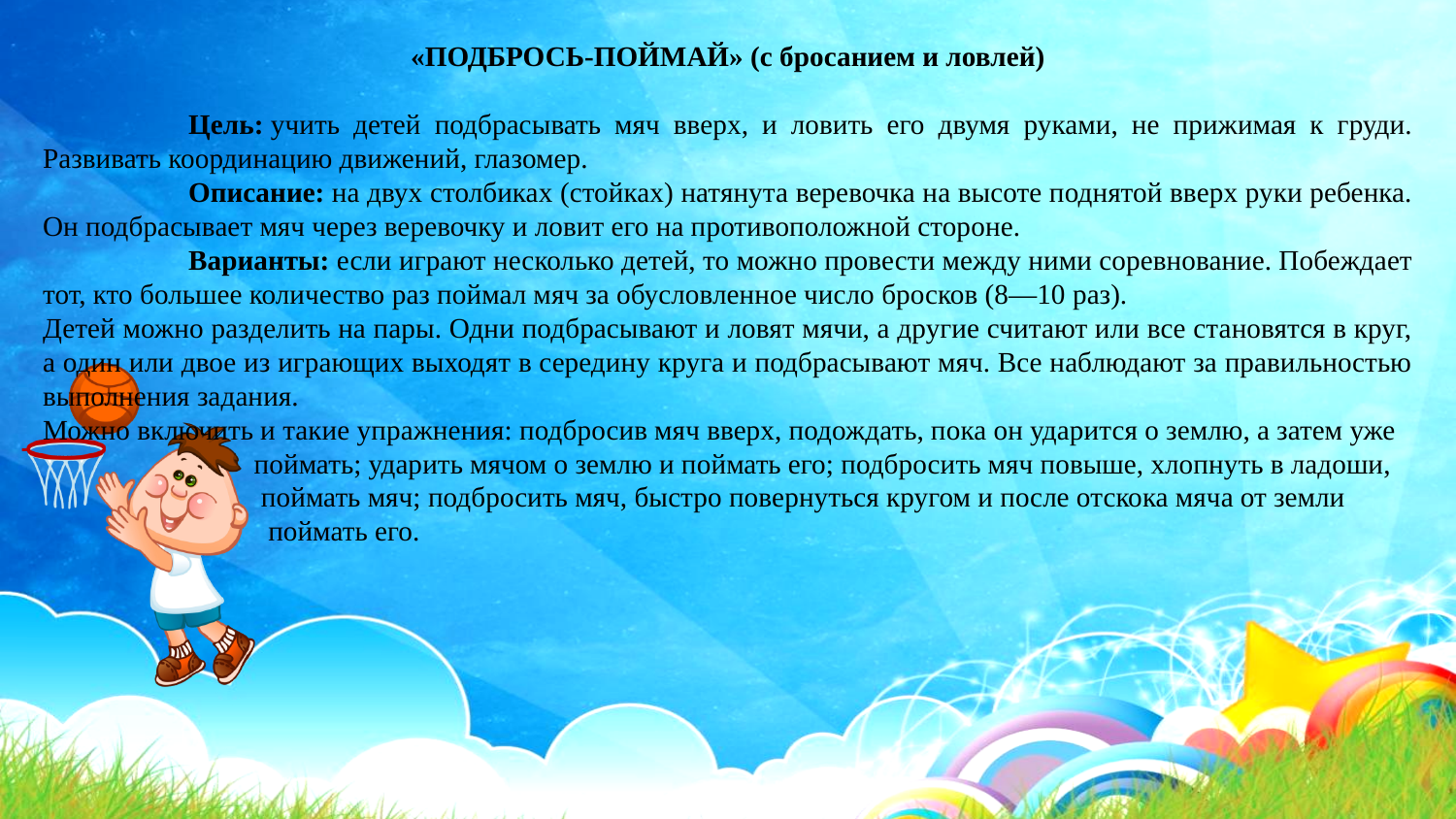

«ПОДБРОСЬ-ПОЙМАЙ» (с бросанием и ловлей)

	Цель: учить детей подбрасывать мяч вверх, и ловить его двумя руками, не прижимая к груди. Развивать координацию движений, глазомер.
	Описание: на двух столбиках (стойках) натянута веревочка на высоте поднятой вверх руки ребенка. Он подбрасывает мяч через веревочку и ловит его на противоположной стороне.
	Варианты: если играют несколько детей, то можно провести между ними соревнование. Побеждает тот, кто большее количество раз поймал мяч за обусловленное число бросков (8—10 раз).
Детей можно разделить на пары. Одни подбрасывают и ловят мячи, а другие считают или все становятся в круг, а один или двое из играющих выходят в середину круга и подбрасывают мяч. Все наблюдают за правильностью выполнения задания.
Можно включить и такие упражнения: подбросив мяч вверх, подождать, пока он ударится о землю, а затем уже
                              поймать; ударить мячом о землю и поймать его; подбросить мяч повыше, хлопнуть в ладоши,
                               поймать мяч; подбросить мяч, быстро повернуться кругом и после отскока мяча от земли
                                поймать его.